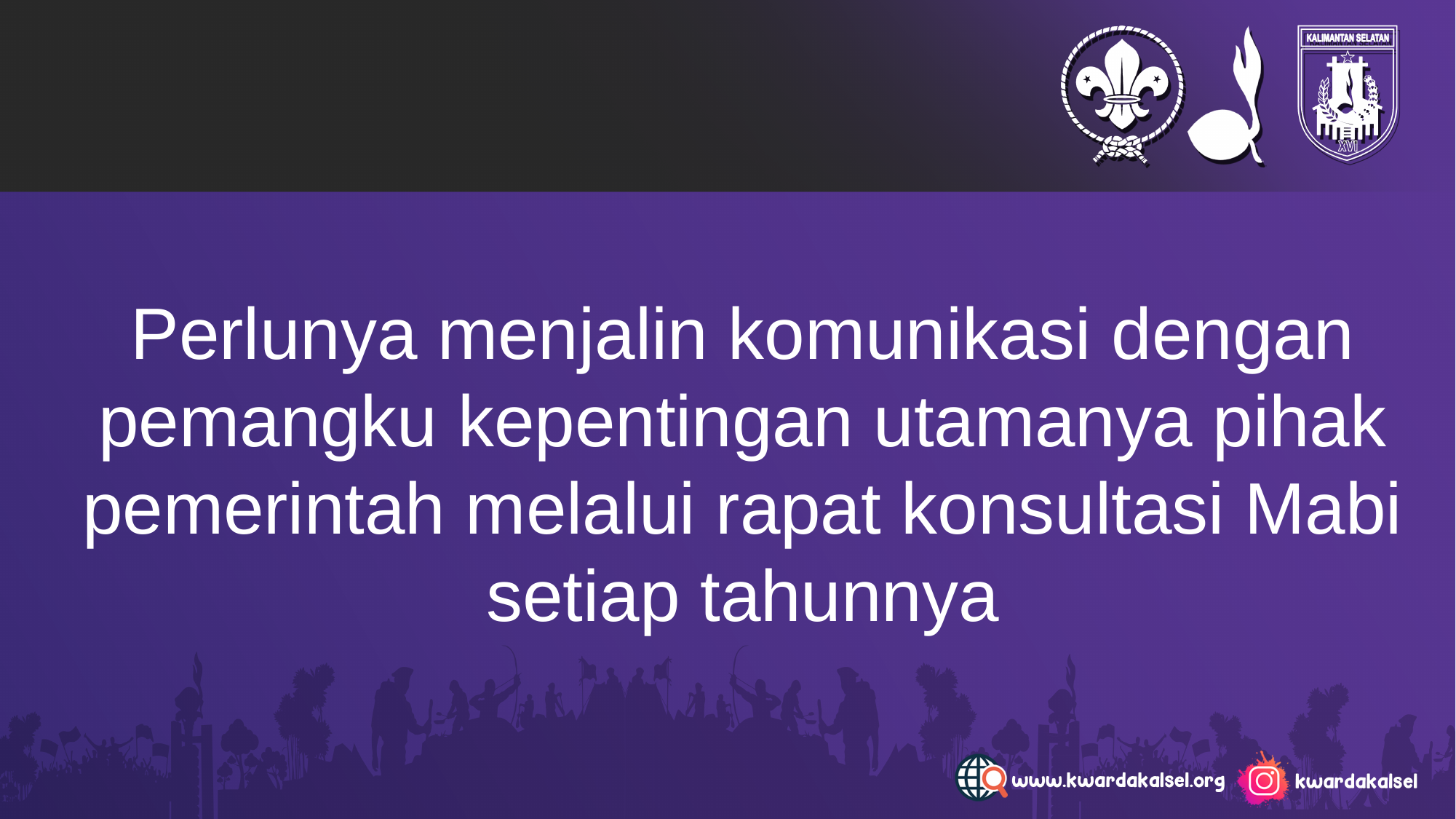

Perlunya menjalin komunikasi dengan pemangku kepentingan utamanya pihak pemerintah melalui rapat konsultasi Mabi setiap tahunnya